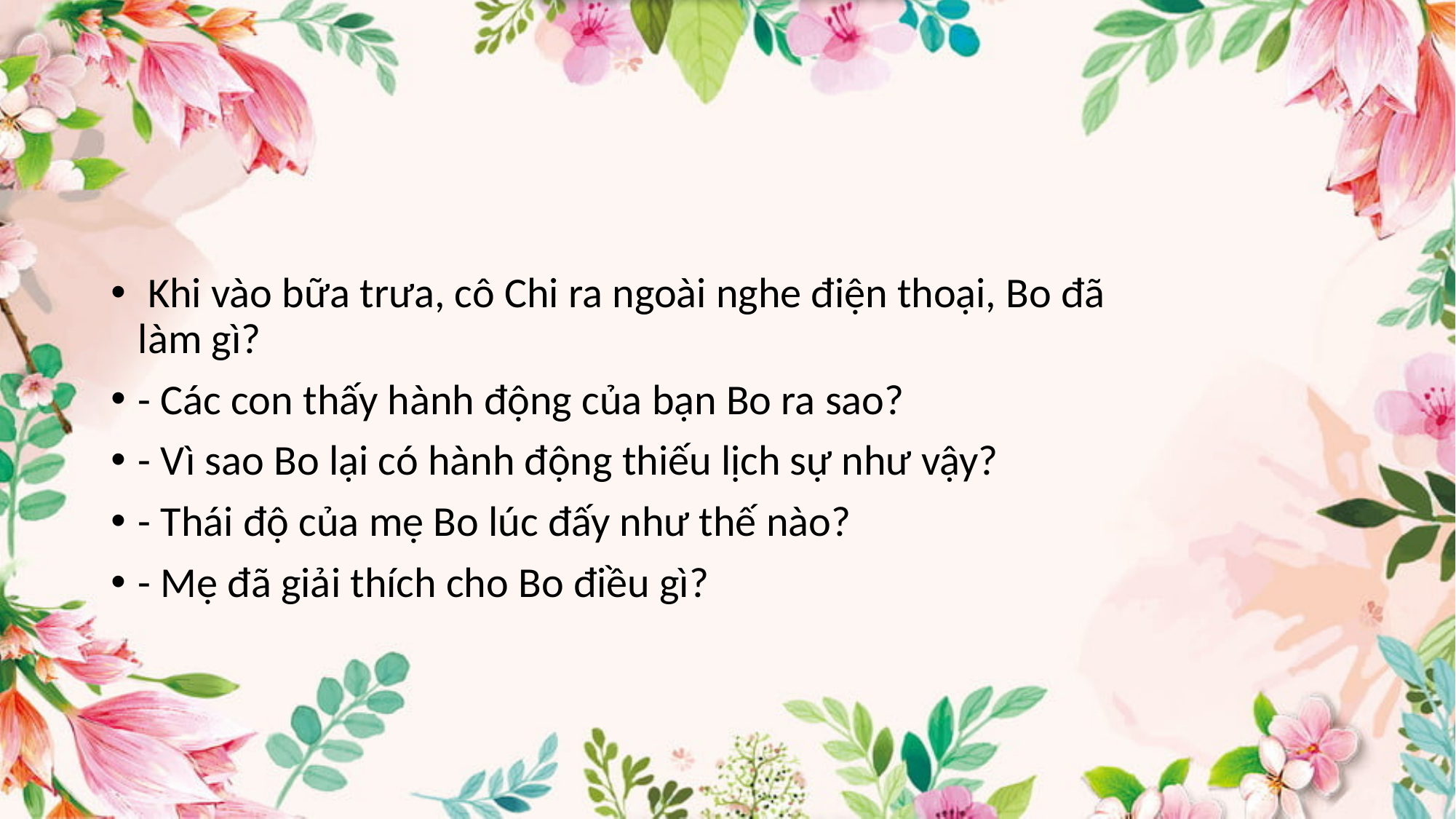

#
 Khi vào bữa trưa, cô Chi ra ngoài nghe điện thoại, Bo đã làm gì?
- Các con thấy hành động của bạn Bo ra sao?
- Vì sao Bo lại có hành động thiếu lịch sự như vậy?
- Thái độ của mẹ Bo lúc đấy như thế nào?
- Mẹ đã giải thích cho Bo điều gì?